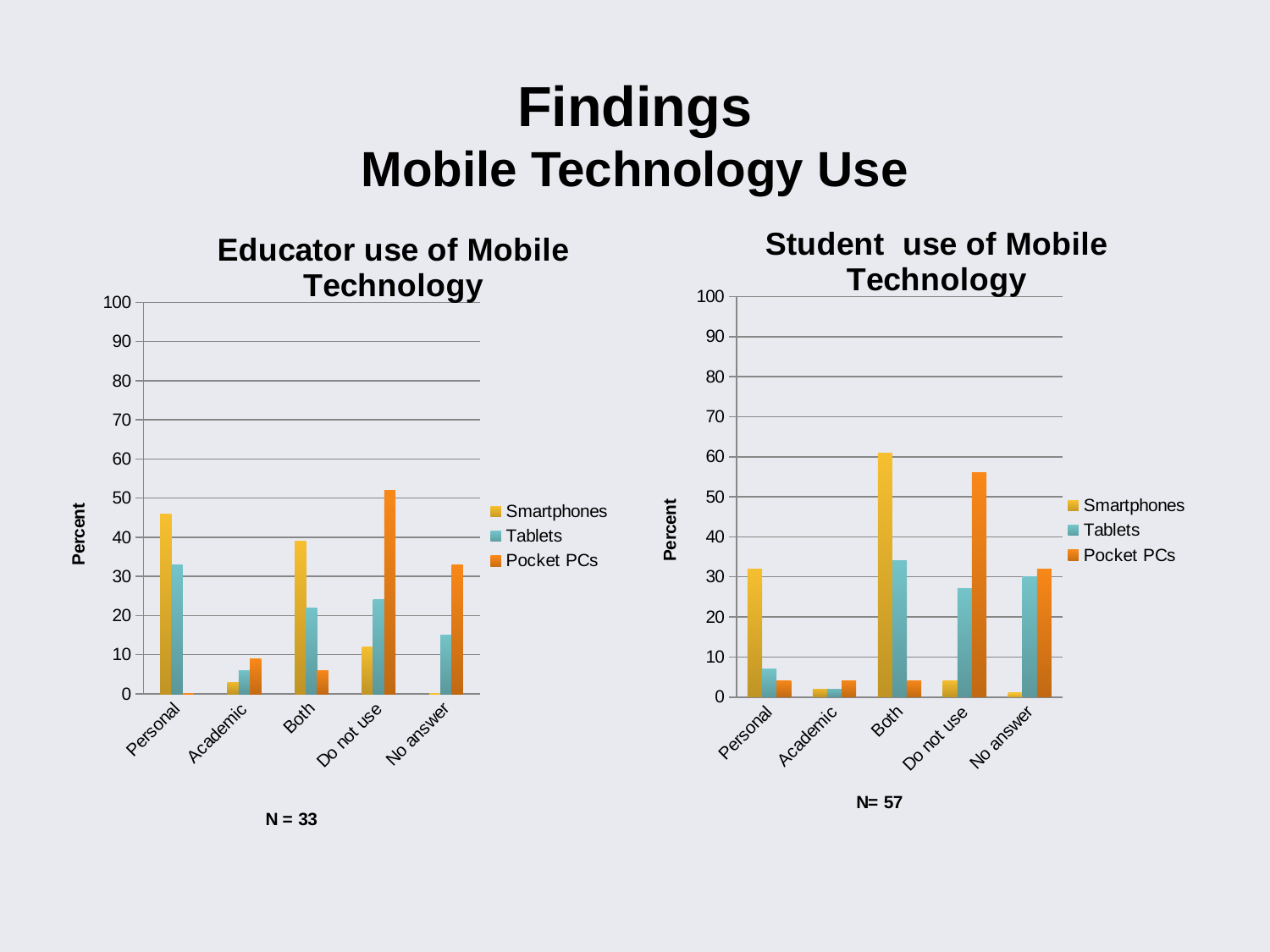

# Findings Mobile Technology Use

### Chart: Student  use of Mobile Technology

| Category | Smartphones | Tablets | Pocket PCs |
|---|---|---|---|
| Personal | 32.0 | 7.0 | 4.0 |
| Academic | 2.0 | 2.0 | 4.0 |
| Both | 61.0 | 34.0 | 4.0 |
| Do not use | 4.0 | 27.0 | 56.0 |
| No answer | 1.0 | 30.0 | 32.0 |

### Chart: Educator use of Mobile Technology

| Category | Smartphones | Tablets | Pocket PCs |
|---|---|---|---|
| Personal | 46.0 | 33.0 | 0.0 |
| Academic | 3.0 | 6.0 | 9.0 |
| Both | 39.0 | 22.0 | 6.0 |
| Do not use | 12.0 | 24.0 | 52.0 |
| No answer | 0.0 | 15.0 | 33.0 |